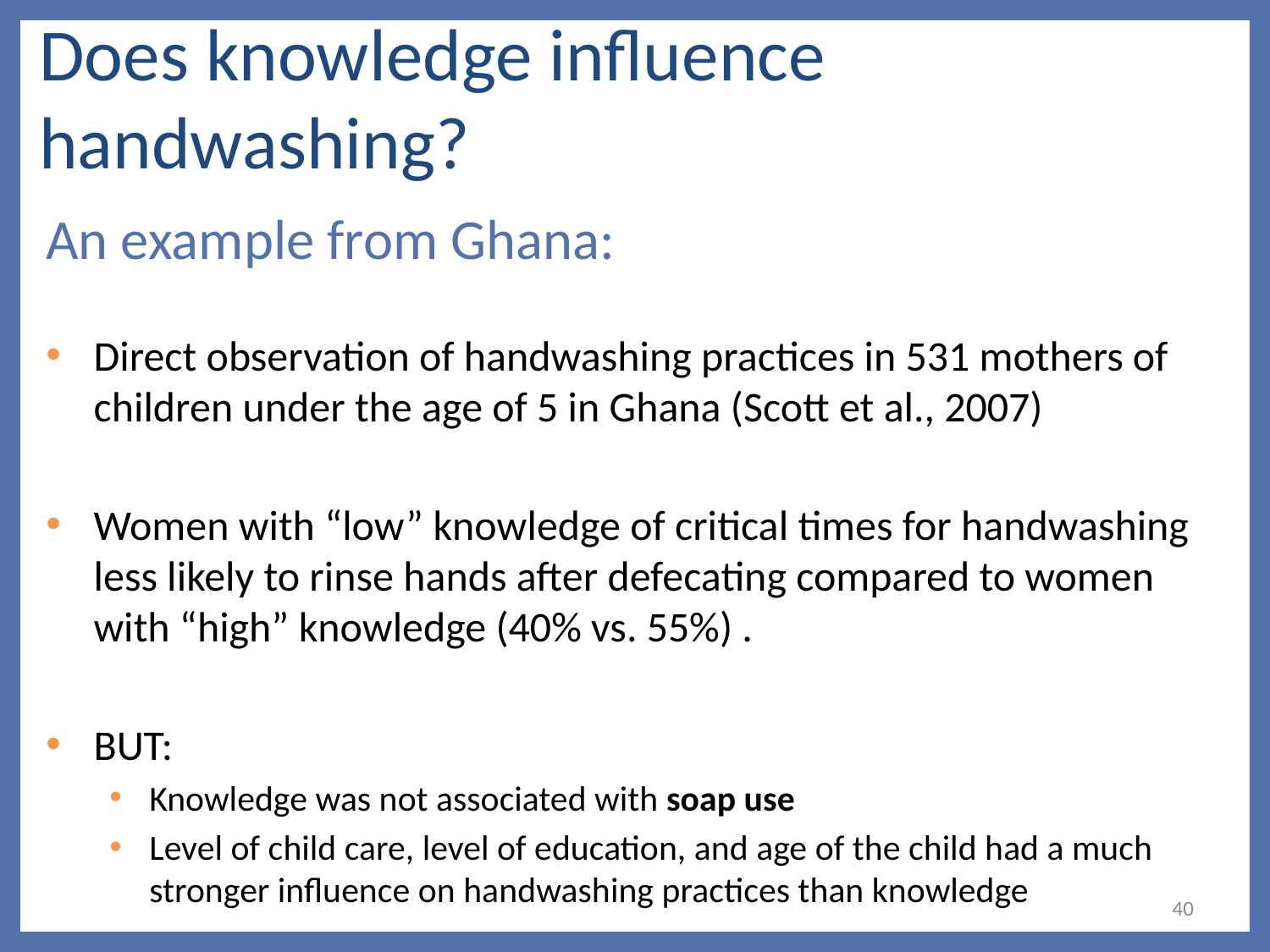

# Does knowledge influence handwashing?
An example from Ghana:

Direct observation of handwashing practices in 531 mothers of children under the age of 5 in Ghana (Scott et al., 2007)

Women with “low” knowledge of critical times for handwashing less likely to rinse hands after defecating compared to women with “high” knowledge (40% vs. 55%) .

BUT:
Knowledge was not associated with soap use
Level of child care, level of education, and age of the child had a much stronger influence on handwashing practices than knowledge
40